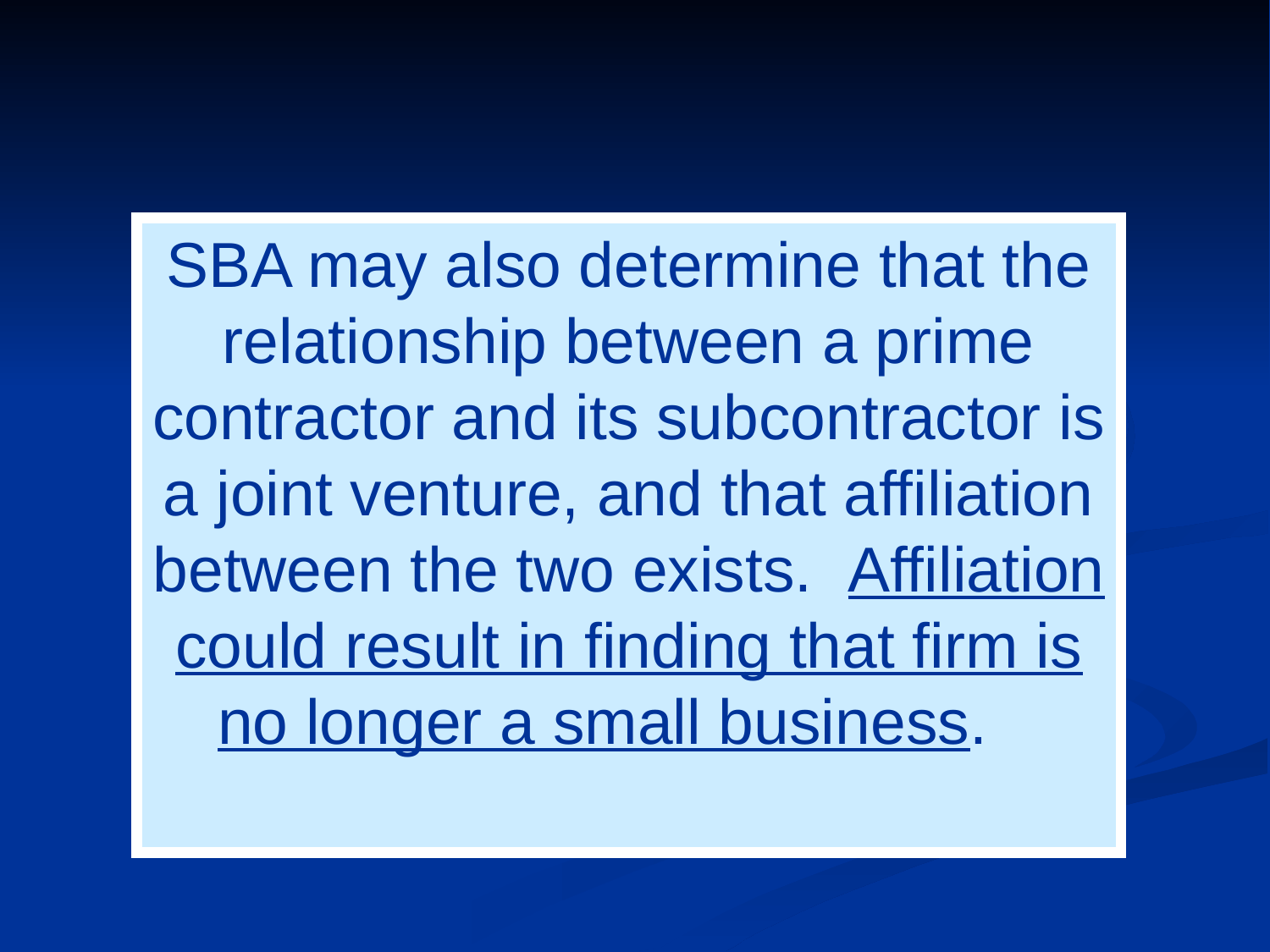

#
SBA may also determine that the relationship between a prime contractor and its subcontractor is a joint venture, and that affiliation between the two exists.  Affiliation could result in finding that firm is no longer a small business.